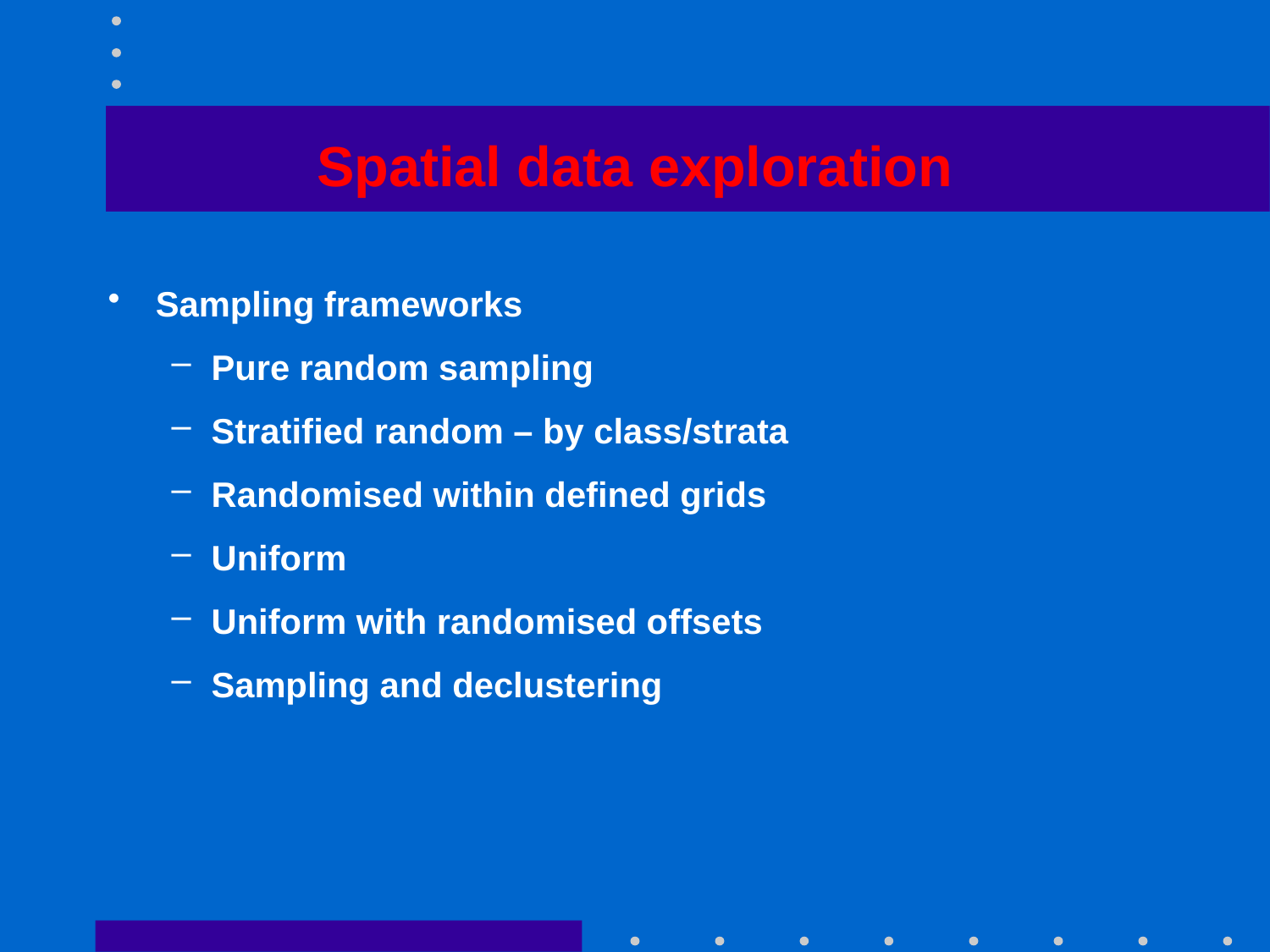

# Spatial data exploration
Sampling frameworks
Pure random sampling
Stratified random – by class/strata
Randomised within defined grids
Uniform
Uniform with randomised offsets
Sampling and declustering